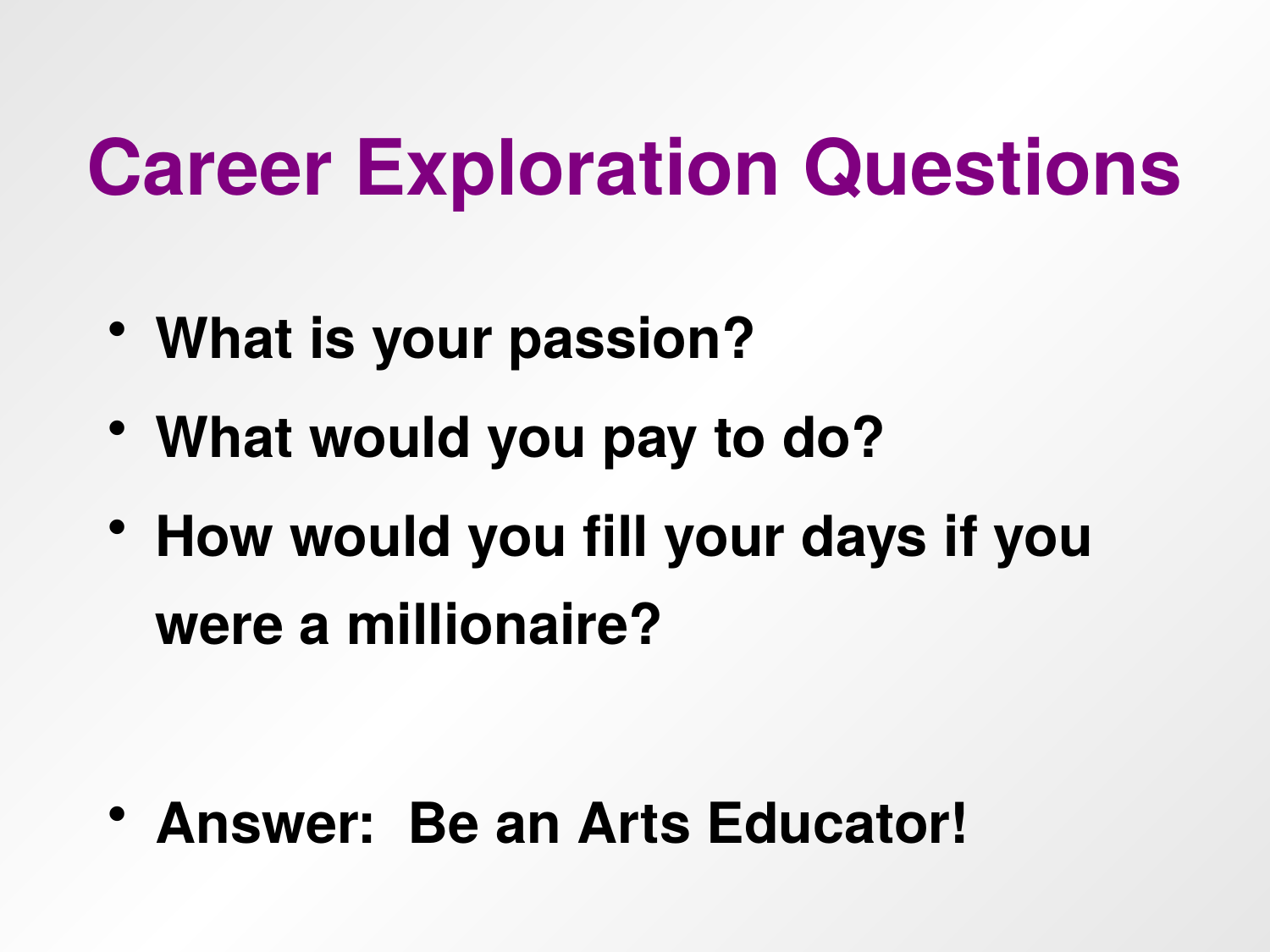

# Career Exploration Questions
What is your passion?
What would you pay to do?
How would you fill your days if you were a millionaire?

Answer:  Be an Arts Educator!